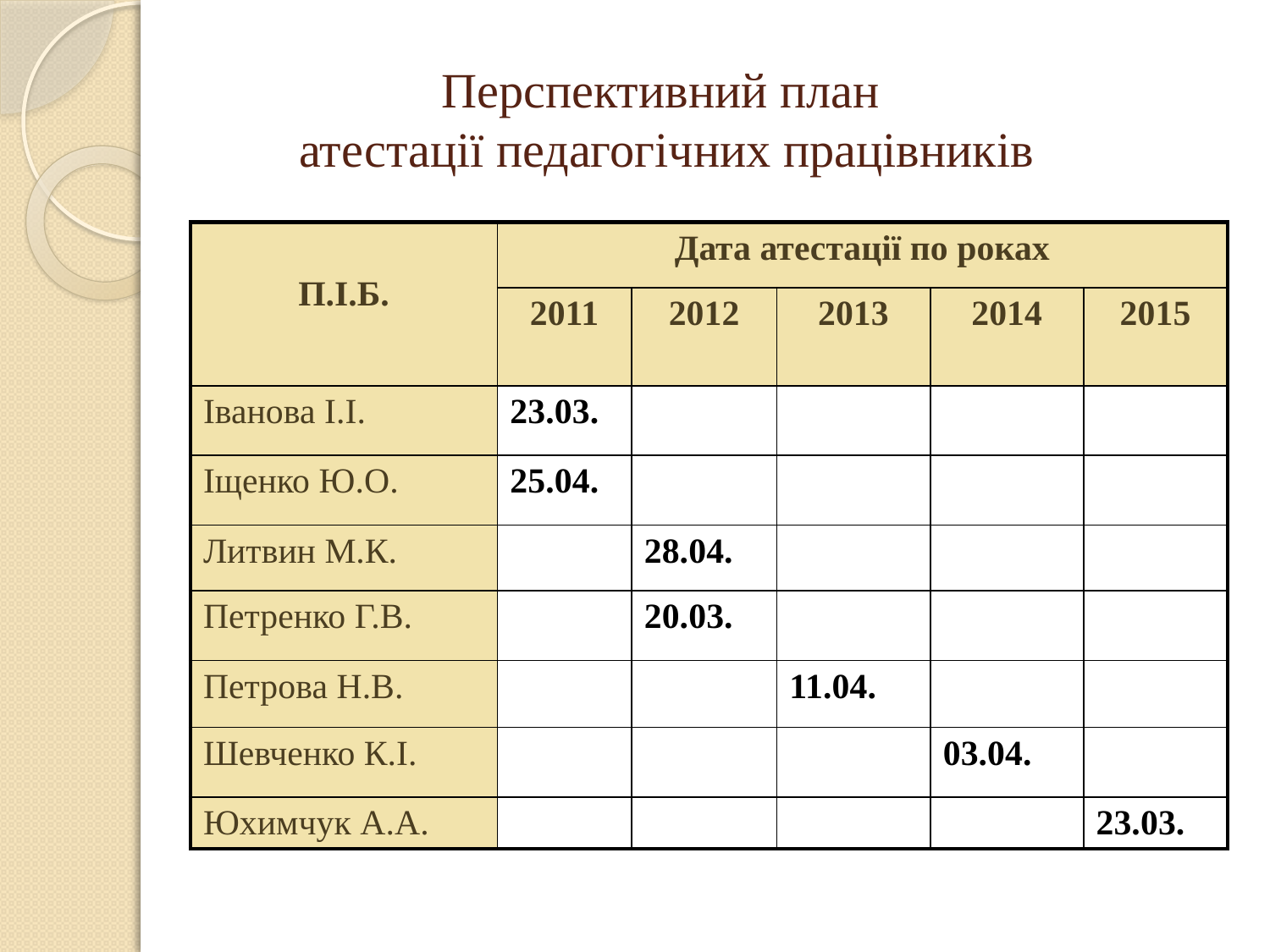

# Перспективний план атестації педагогічних працівників
| П.І.Б. | Дата атестації по роках |  |  |  |  |
| --- | --- | --- | --- | --- | --- |
|  | 2011 | 2012 | 2013 | 2014 | 2015 |
| Іванова І.І. | 23.03. |  |  |  |  |
| Іщенко Ю.О. | 25.04. |  |  |  |  |
| Литвин М.К. |  | 28.04. |  |  |  |
| Петренко Г.В. |  | 20.03. |  |  |  |
| Петрова Н.В. |  |  | 11.04. |  |  |
| Шевченко К.І. |  |  |  | 03.04. |  |
| Юхимчук А.А. |  |  |  |  | 23.03. |